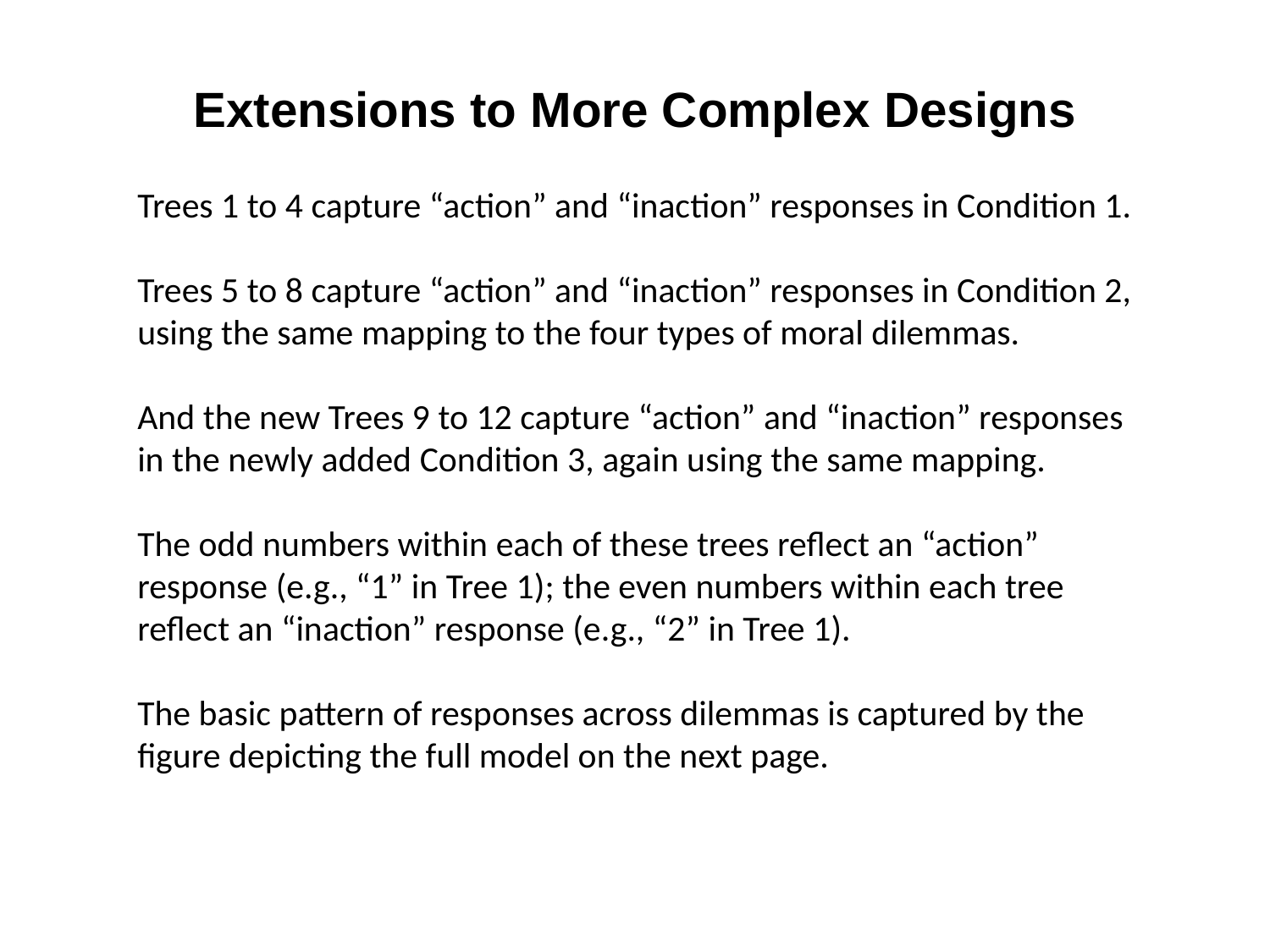

Extensions to More Complex Designs
Trees 1 to 4 capture “action” and “inaction” responses in Condition 1.

Trees 5 to 8 capture “action” and “inaction” responses in Condition 2, using the same mapping to the four types of moral dilemmas.

And the new Trees 9 to 12 capture “action” and “inaction” responses in the newly added Condition 3, again using the same mapping.

The odd numbers within each of these trees reflect an “action” response (e.g., “1” in Tree 1); the even numbers within each tree reflect an “inaction” response (e.g., “2” in Tree 1).

The basic pattern of responses across dilemmas is captured by the figure depicting the full model on the next page.